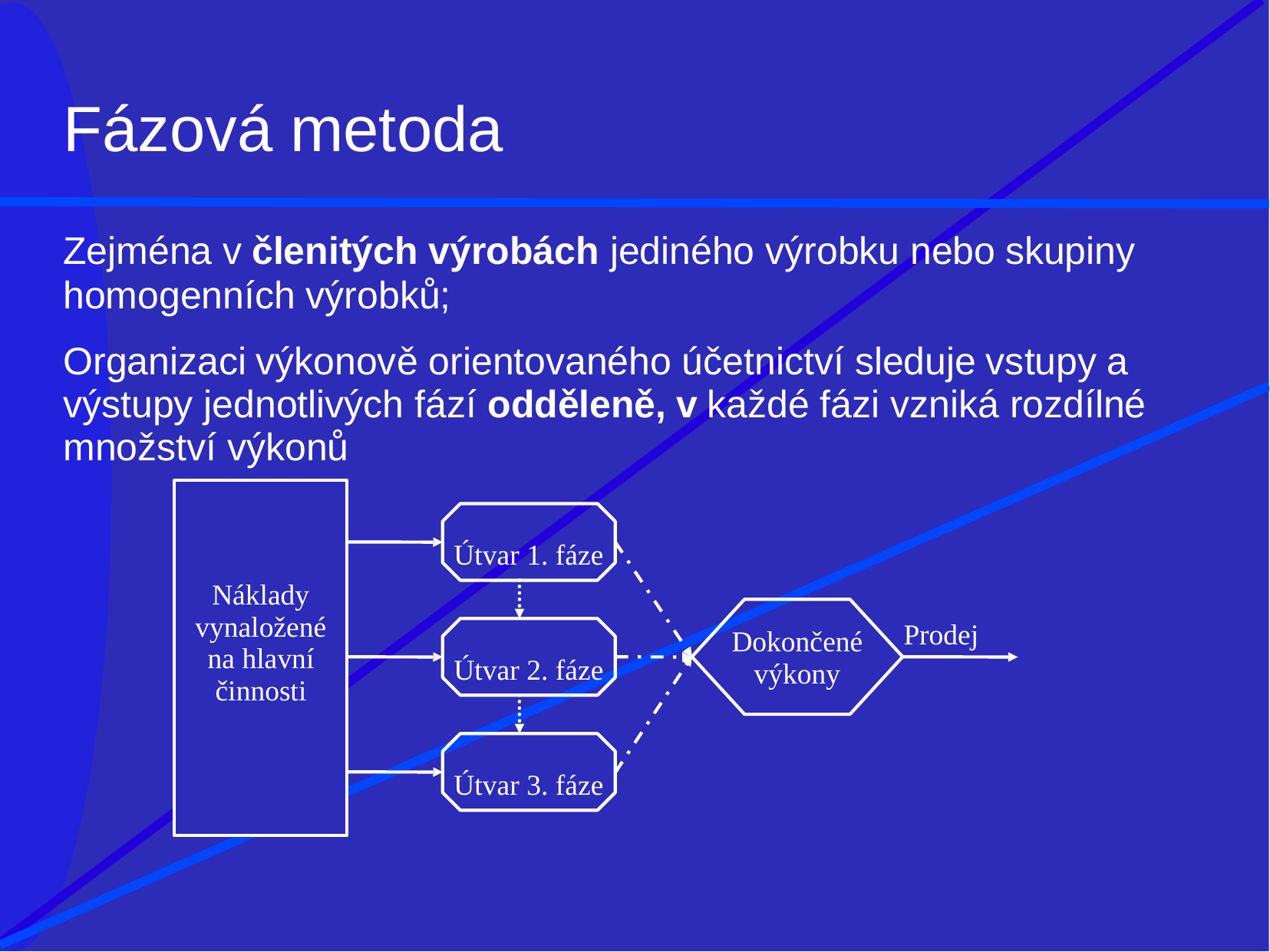

# Fázová metoda
Zejména v členitých výrobách jediného výrobku nebo skupiny
homogenních výrobků;
Organizaci výkonově orientovaného účetnictví sleduje vstupy a výstupy jednotlivých fází odděleně, v každé fázi vzniká rozdílné množství výkonů

Náklady vynaložené na hlavní činnosti

Útvar 1. fáze

Prodej

Dokončené výkony
Útvar 2. fáze

Útvar 3. fáze